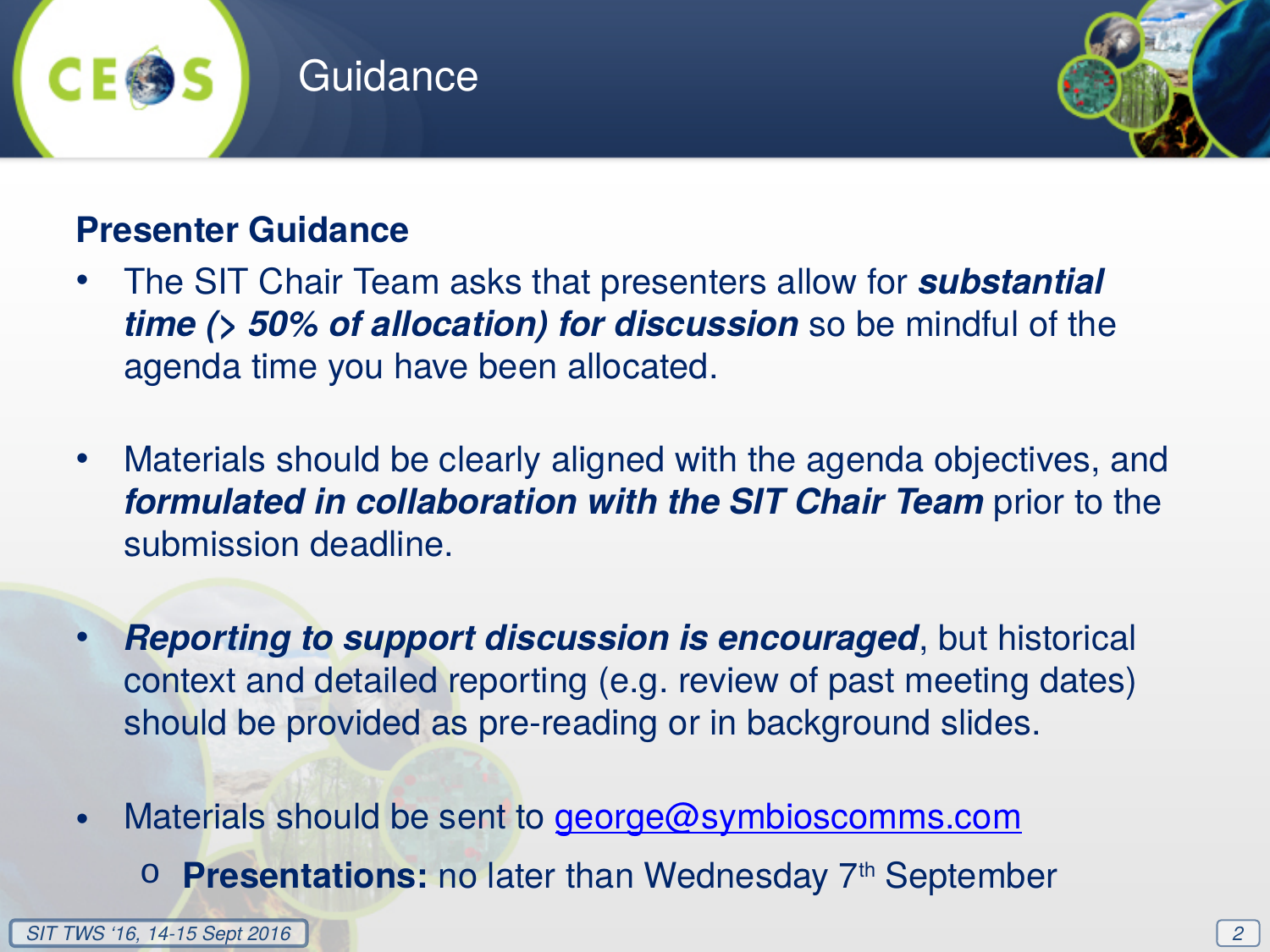

Guidance
Presenter Guidance
The SIT Chair Team asks that presenters allow for substantial time (> 50% of allocation) for discussion so be mindful of the agenda time you have been allocated.

Materials should be clearly aligned with the agenda objectives, and formulated in collaboration with the SIT Chair Team prior to the submission deadline.

Reporting to support discussion is encouraged, but historical context and detailed reporting (e.g. review of past meeting dates) should be provided as pre-reading or in background slides.

Materials should be sent to george@symbioscomms.com
Presentations: no later than Wednesday 7th September

2